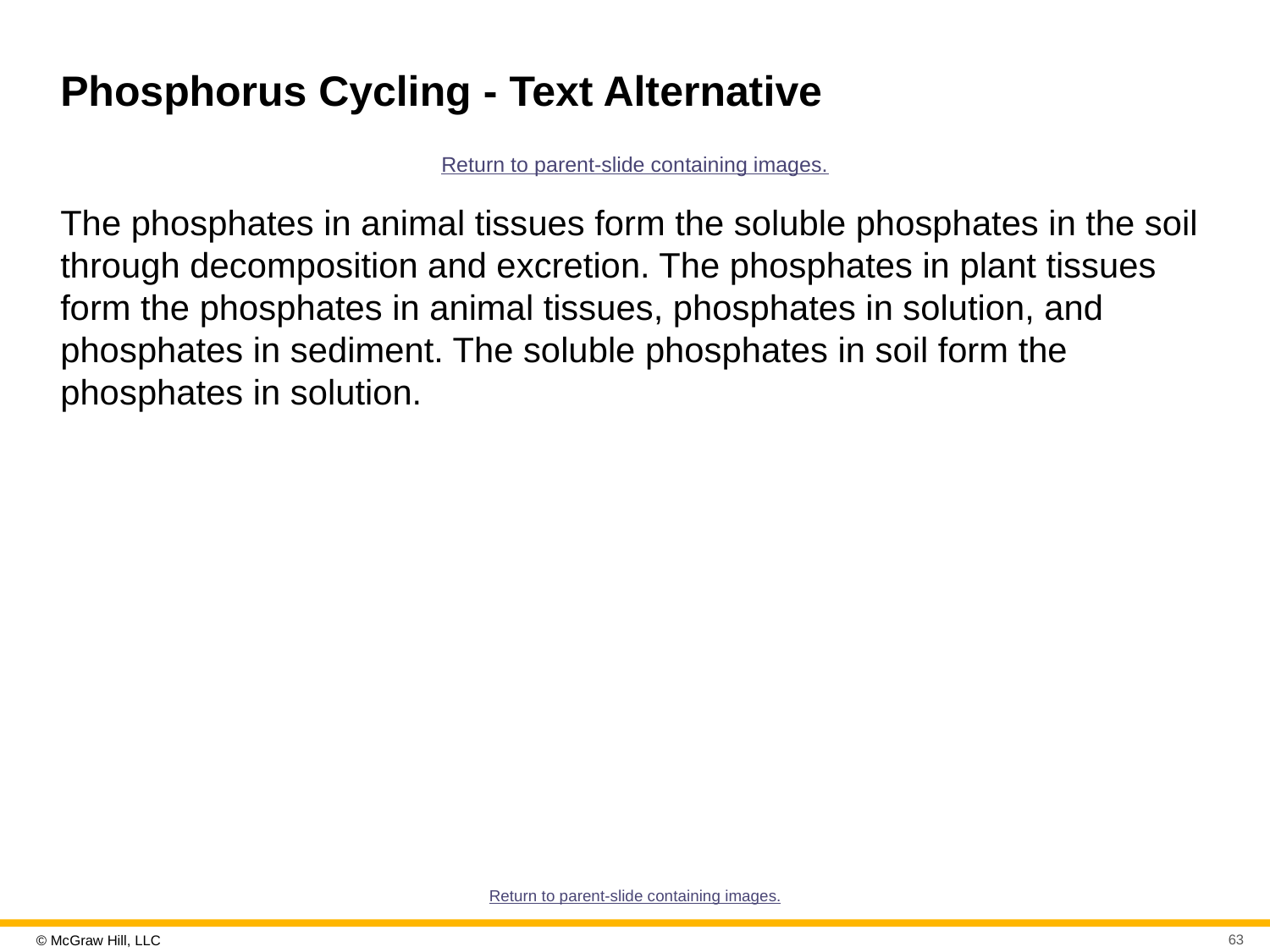

# Phosphorus Cycling - Text Alternative
Return to parent-slide containing images.
The phosphates in animal tissues form the soluble phosphates in the soil through decomposition and excretion. The phosphates in plant tissues form the phosphates in animal tissues, phosphates in solution, and phosphates in sediment. The soluble phosphates in soil form the phosphates in solution.
Return to parent-slide containing images.
63